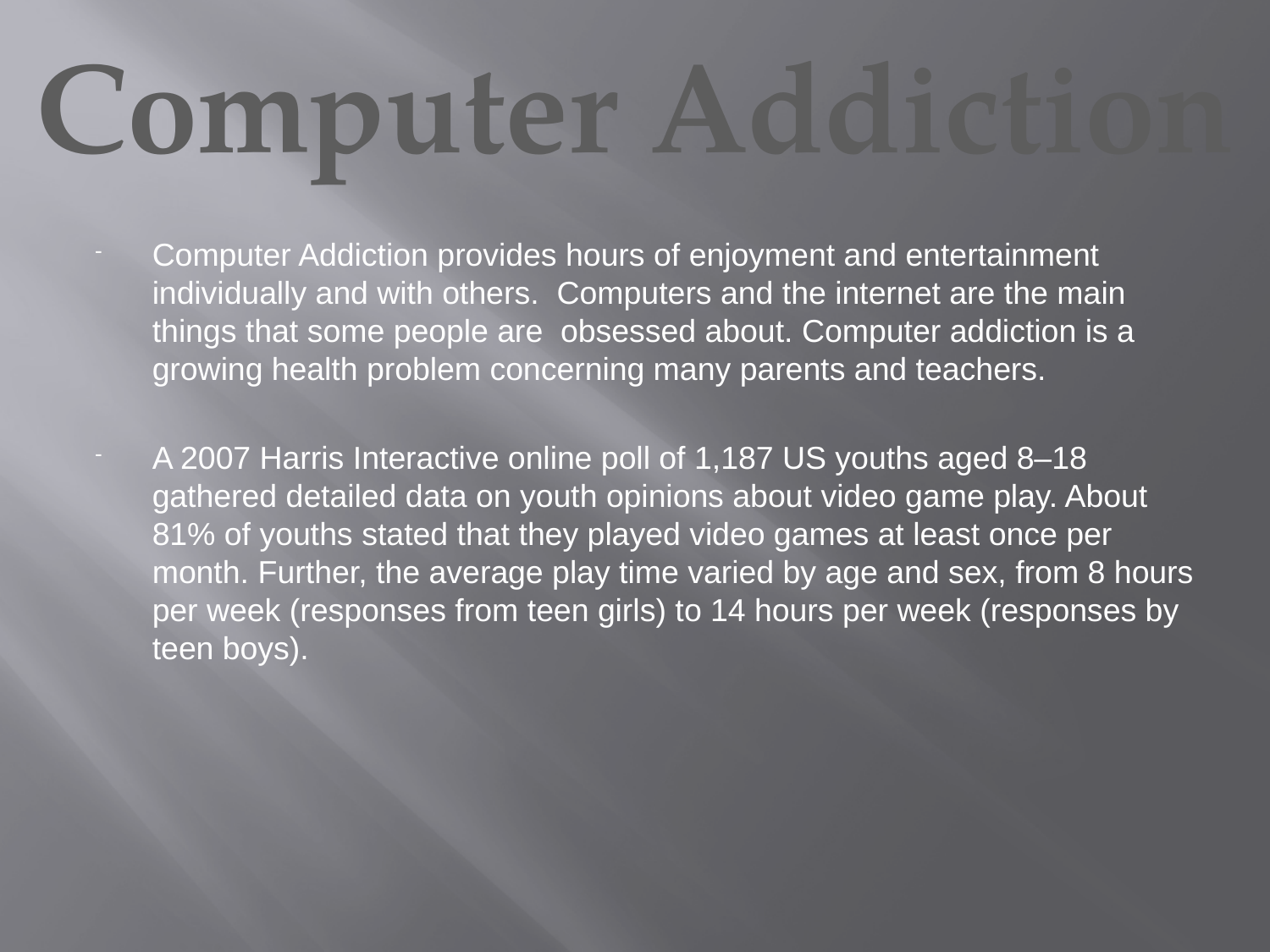

Computer Addiction
Computer Addiction provides hours of enjoyment and entertainment individually and with others.  Computers and the internet are the main things that some people are  obsessed about. Computer addiction is a growing health problem concerning many parents and teachers.

A 2007 Harris Interactive online poll of 1,187 US youths aged 8–18 gathered detailed data on youth opinions about video game play. About 81% of youths stated that they played video games at least once per month. Further, the average play time varied by age and sex, from 8 hours per week (responses from teen girls) to 14 hours per week (responses by teen boys).